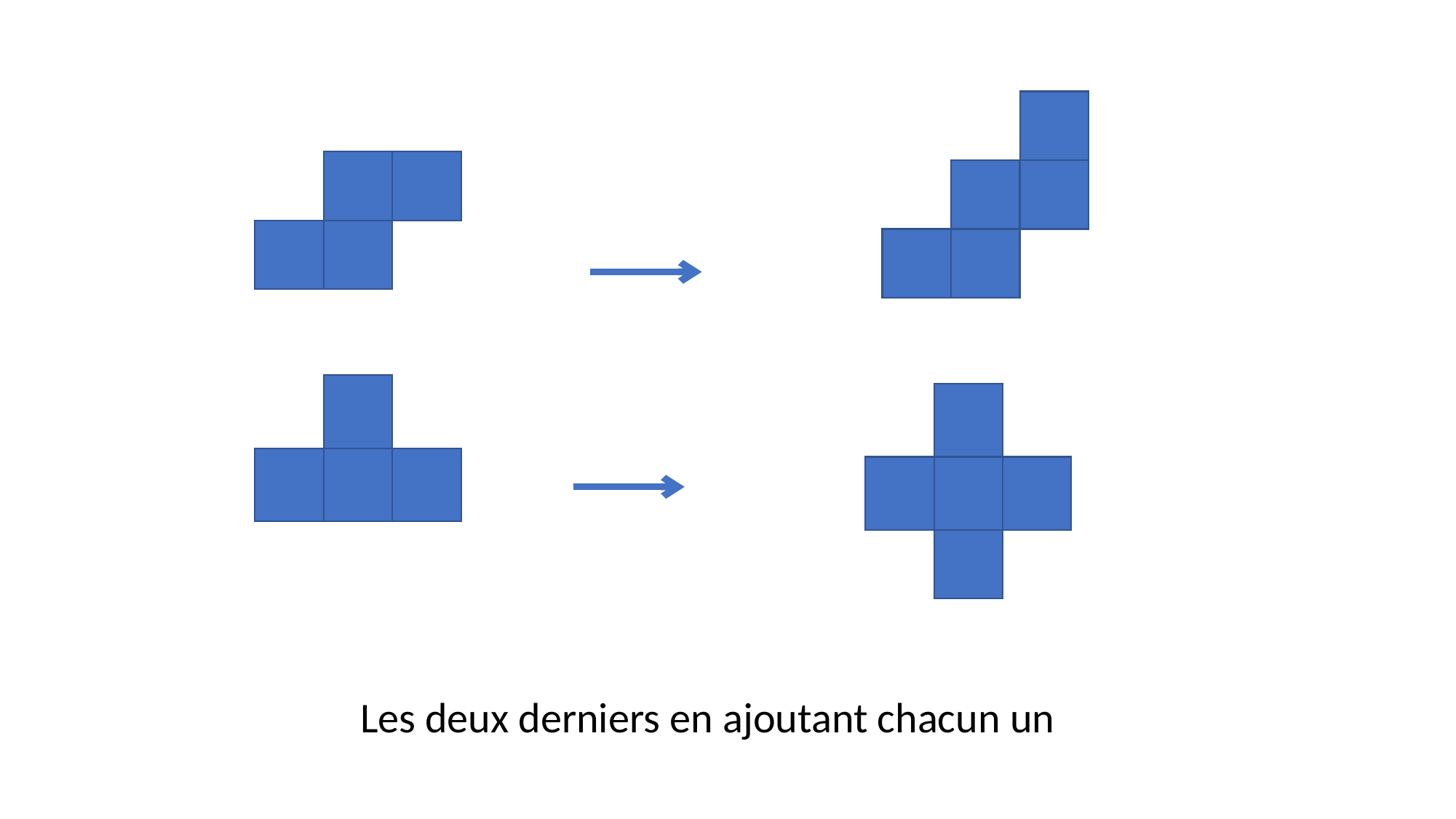

Les deux derniers en ajoutant chacun un